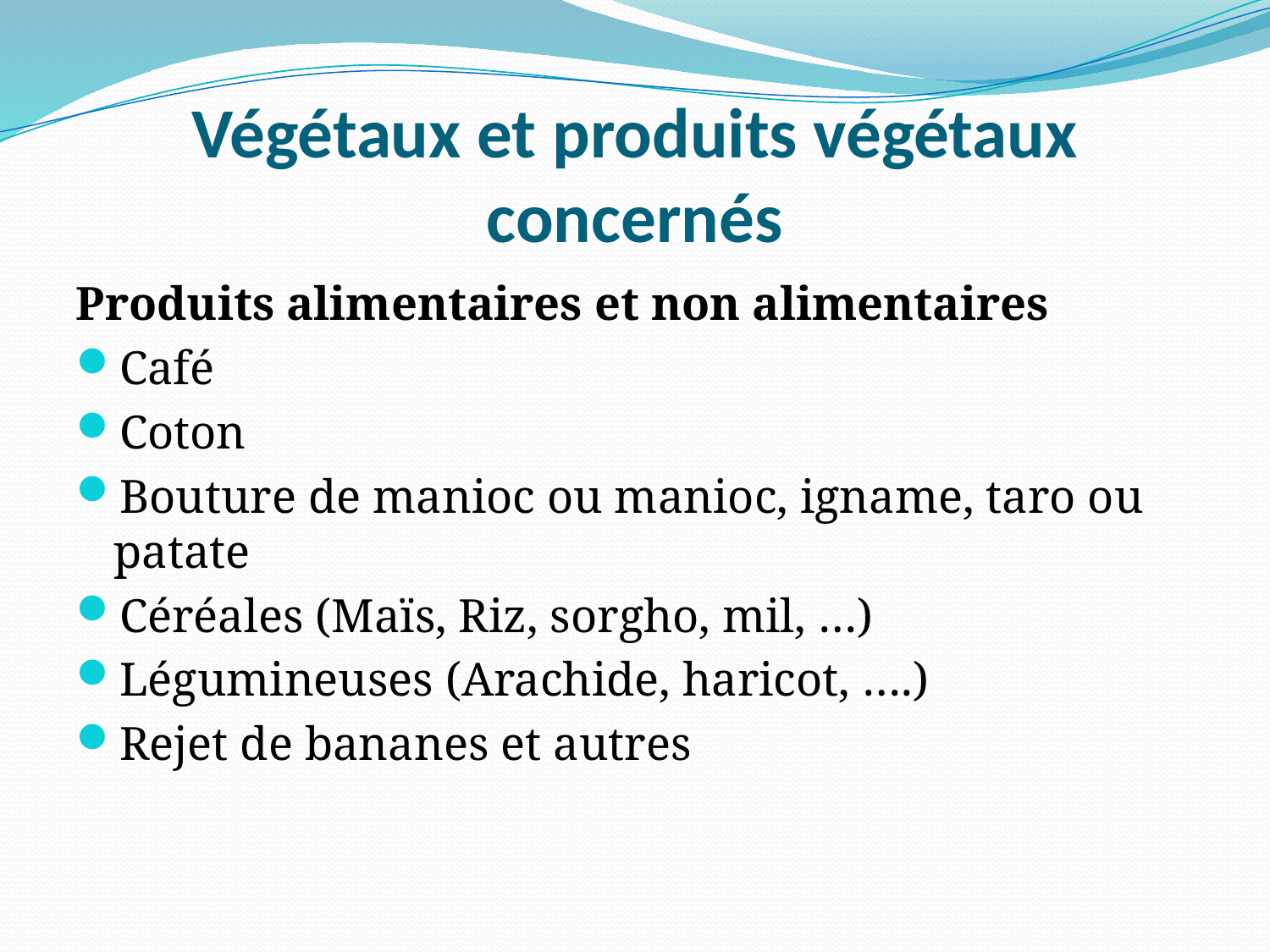

# Végétaux et produits végétaux concernés
Produits alimentaires et non alimentaires
Café
Coton
Bouture de manioc ou manioc, igname, taro ou patate
Céréales (Maïs, Riz, sorgho, mil, …)
Légumineuses (Arachide, haricot, ….)
Rejet de bananes et autres